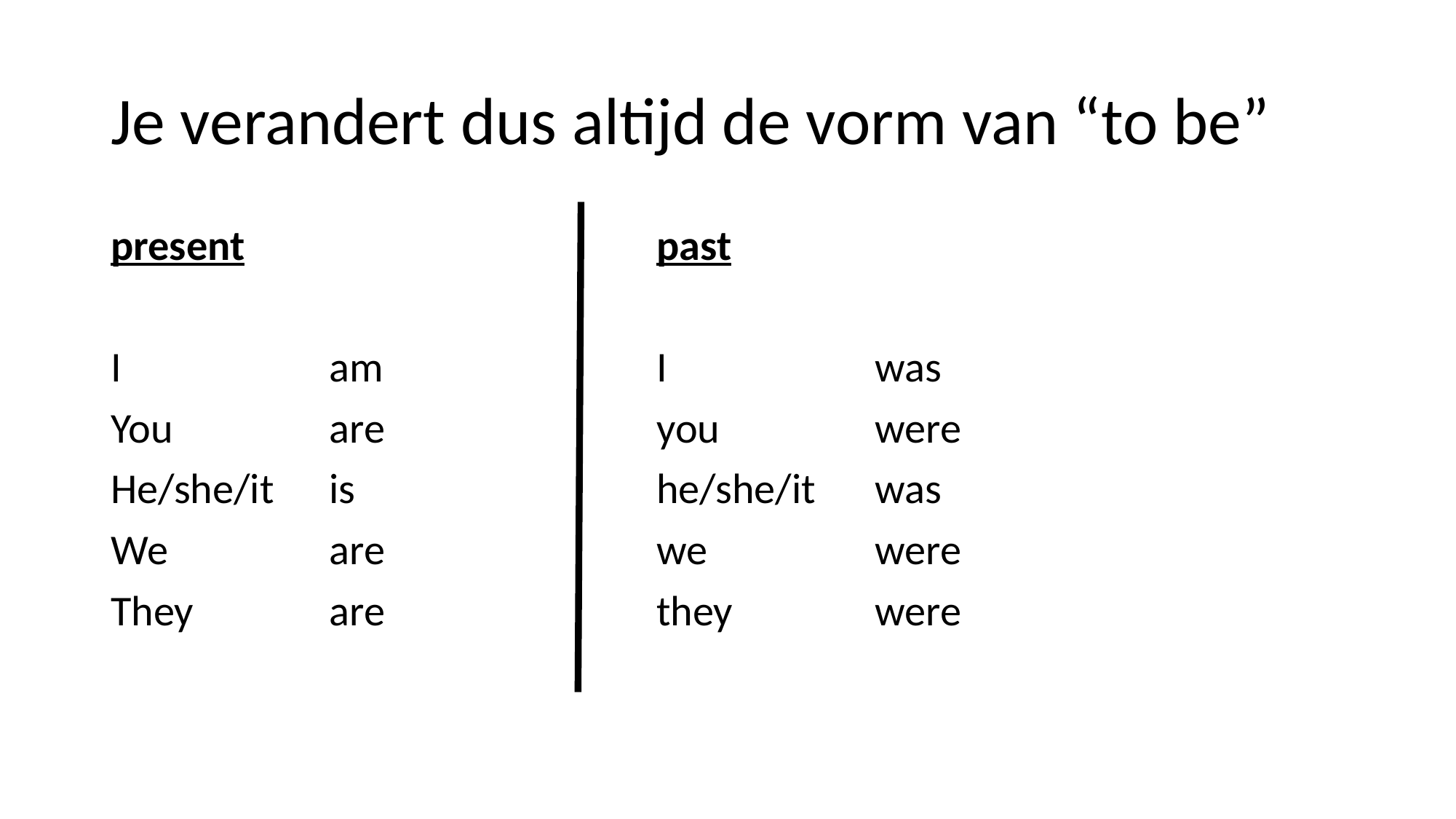

# Je verandert dus altijd de vorm van “to be”
present				past

I 		am			I	 	was
You 		are			you		were
He/she/it 	is			he/she/it	was
We		are			we		were
They		are			they		were